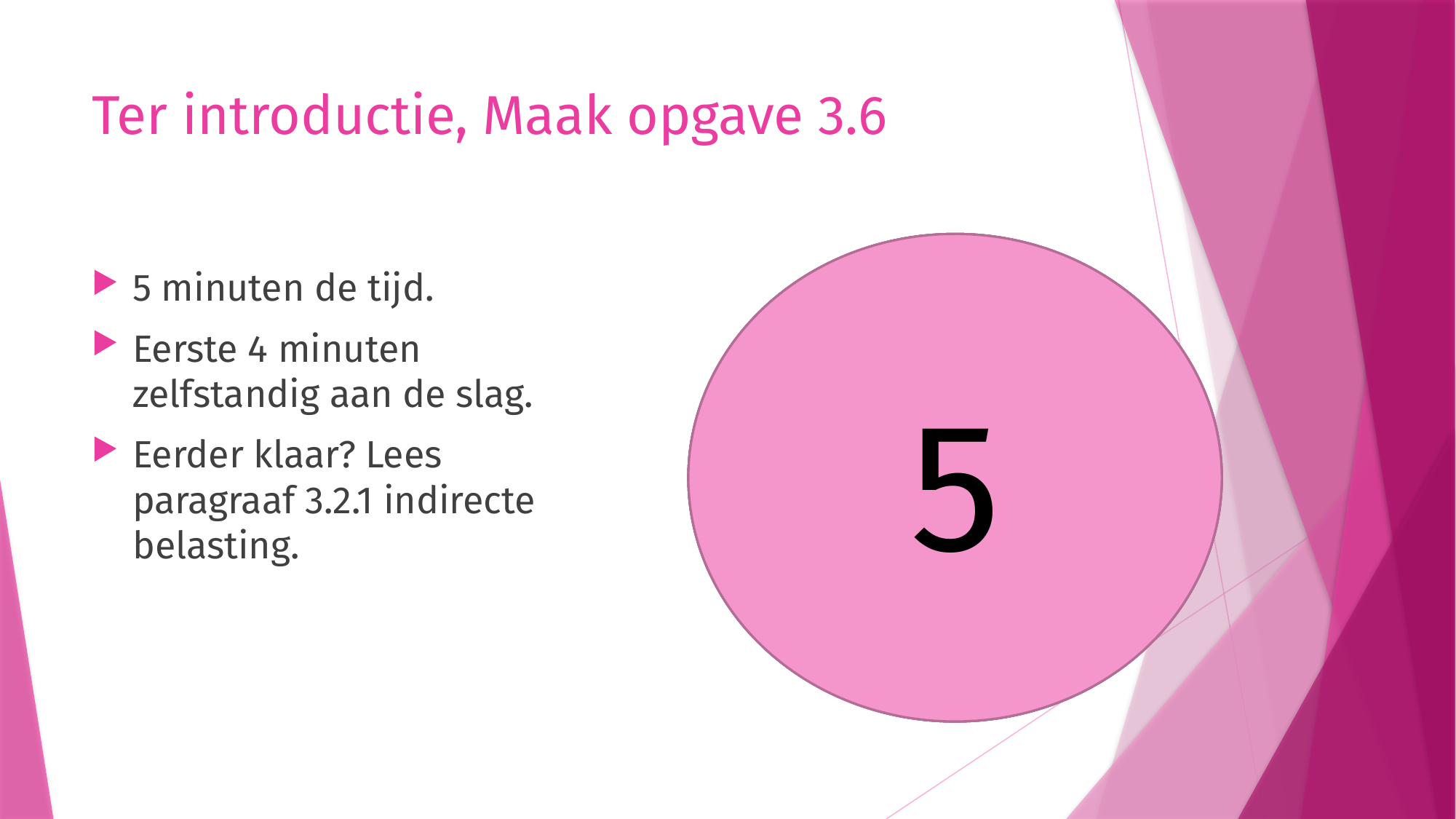

# Ter introductie, Maak opgave 3.6
5
4
3
1
2
5 minuten de tijd.
Eerste 4 minuten zelfstandig aan de slag.
Eerder klaar? Lees paragraaf 3.2.1 indirecte belasting.